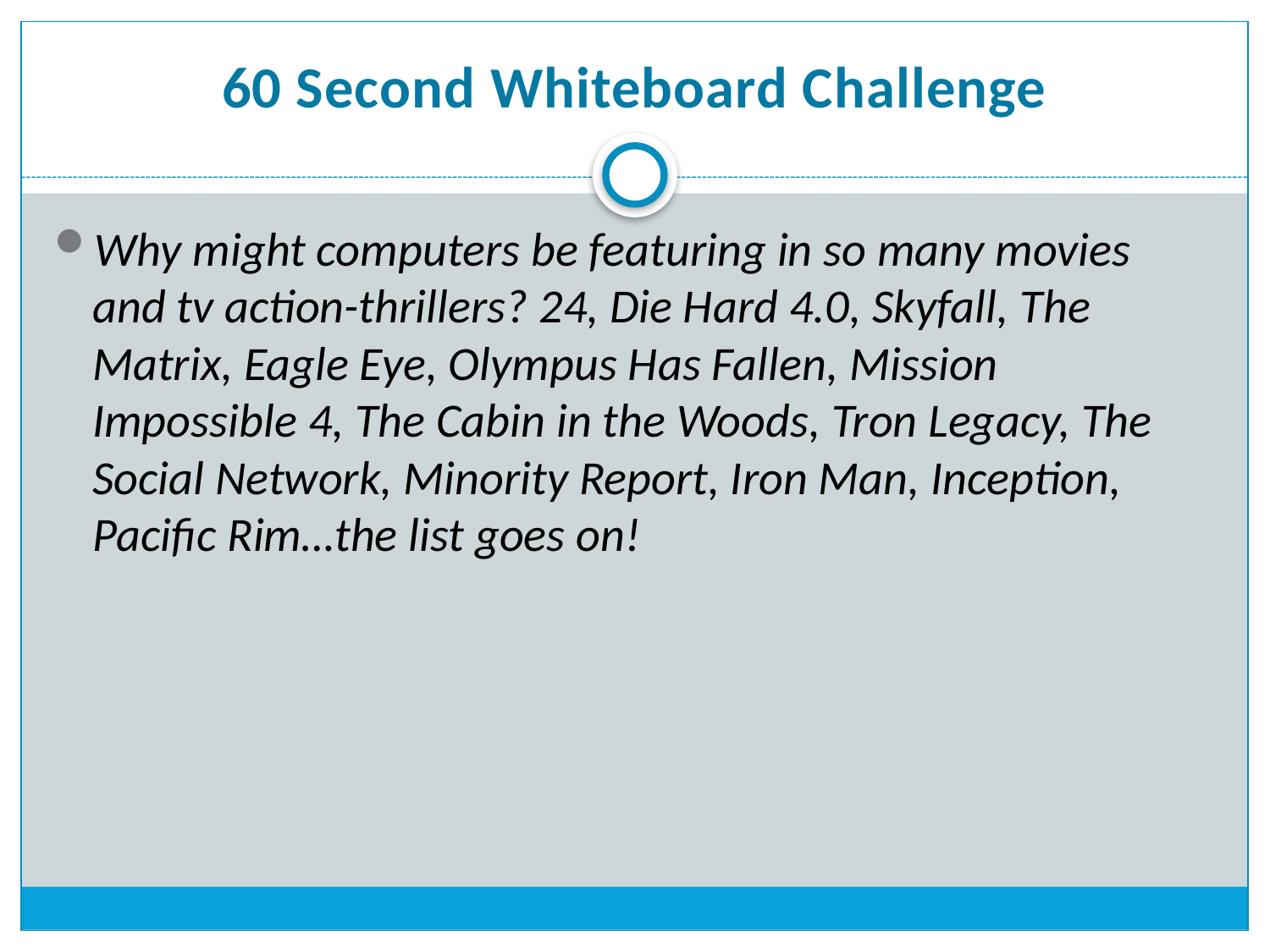

# 60 Second Whiteboard Challenge
Why might computers be featuring in so many movies and tv action-thrillers? 24, Die Hard 4.0, Skyfall, The Matrix, Eagle Eye, Olympus Has Fallen, Mission Impossible 4, The Cabin in the Woods, Tron Legacy, The Social Network, Minority Report, Iron Man, Inception, Pacific Rim…the list goes on!